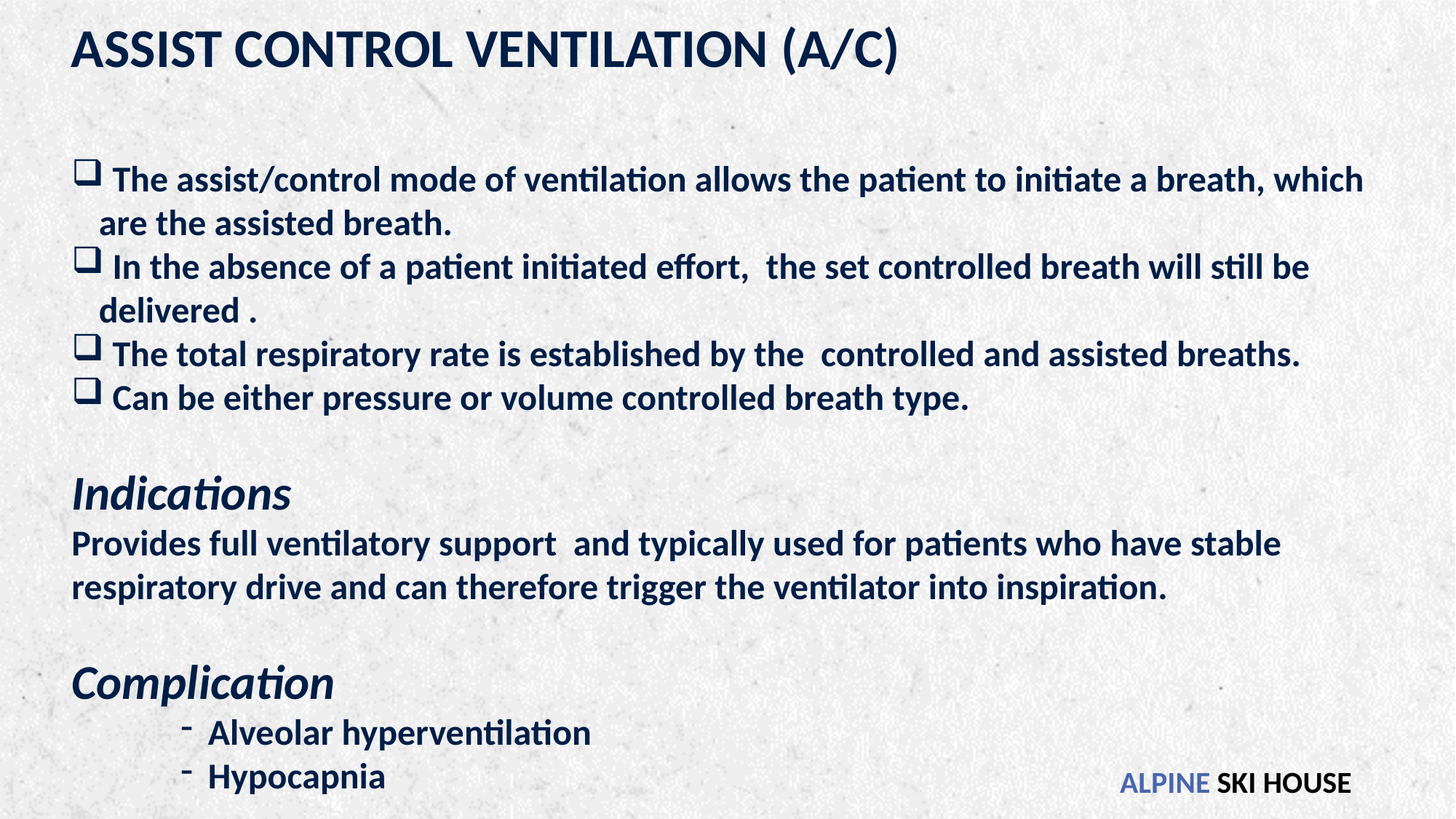

# Assist Control Ventilation (A/C)
 The assist/control mode of ventilation allows the patient to initiate a breath, which  are the assisted breath.
 In the absence of a patient initiated effort,  the set controlled breath will still be delivered .
 The total respiratory rate is established by the  controlled and assisted breaths.
 Can be either pressure or volume controlled breath type.

Indications
Provides full ventilatory support  and typically used for patients who have stable respiratory drive and can therefore trigger the ventilator into inspiration.

Complication
Alveolar hyperventilation
Hypocapnia